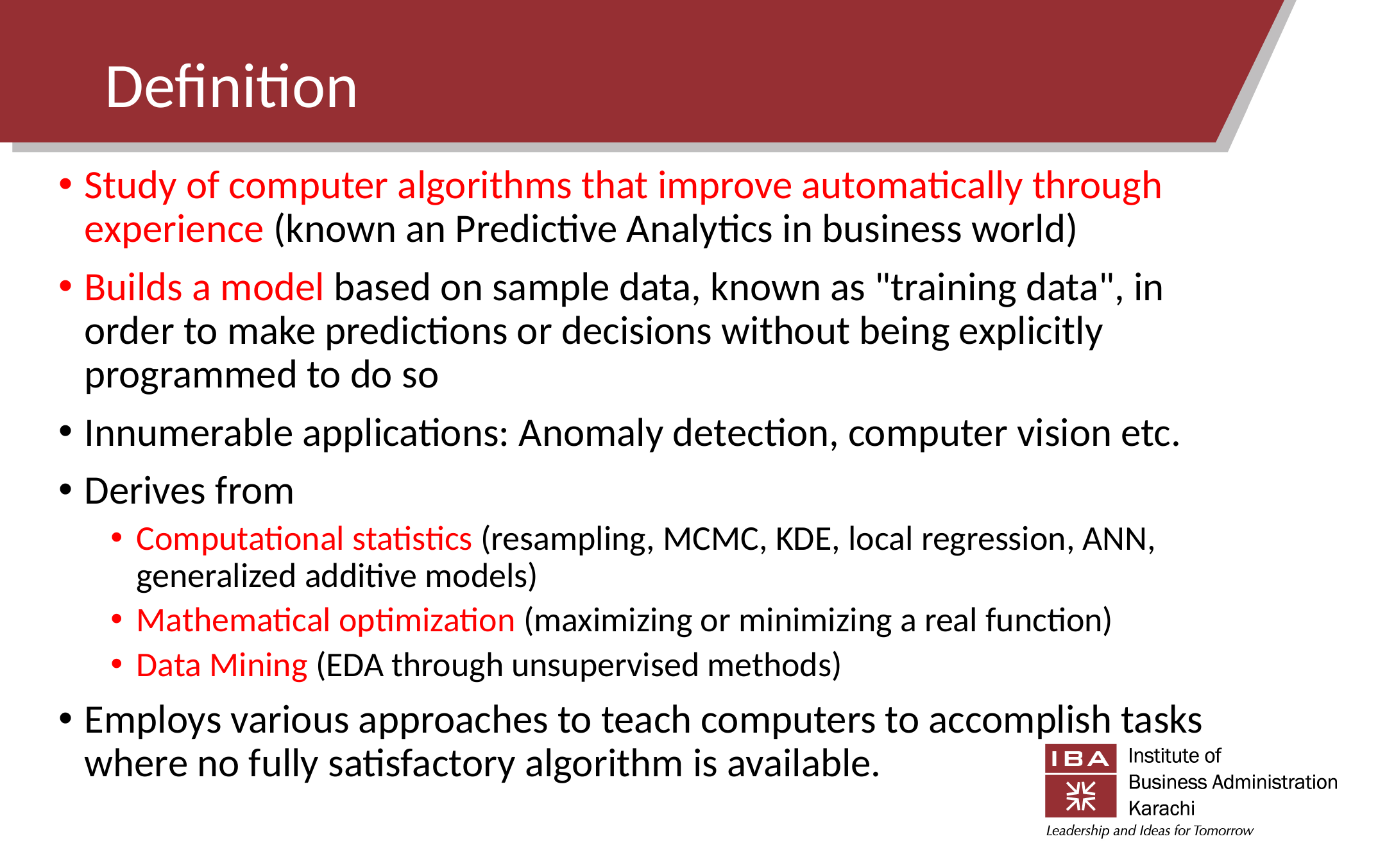

# Definition
Study of computer algorithms that improve automatically through experience (known an Predictive Analytics in business world)
Builds a model based on sample data, known as "training data", in order to make predictions or decisions without being explicitly programmed to do so
Innumerable applications: Anomaly detection, computer vision etc.
Derives from
Computational statistics (resampling, MCMC, KDE, local regression, ANN, generalized additive models)
Mathematical optimization (maximizing or minimizing a real function)
Data Mining (EDA through unsupervised methods)
Employs various approaches to teach computers to accomplish tasks where no fully satisfactory algorithm is available.